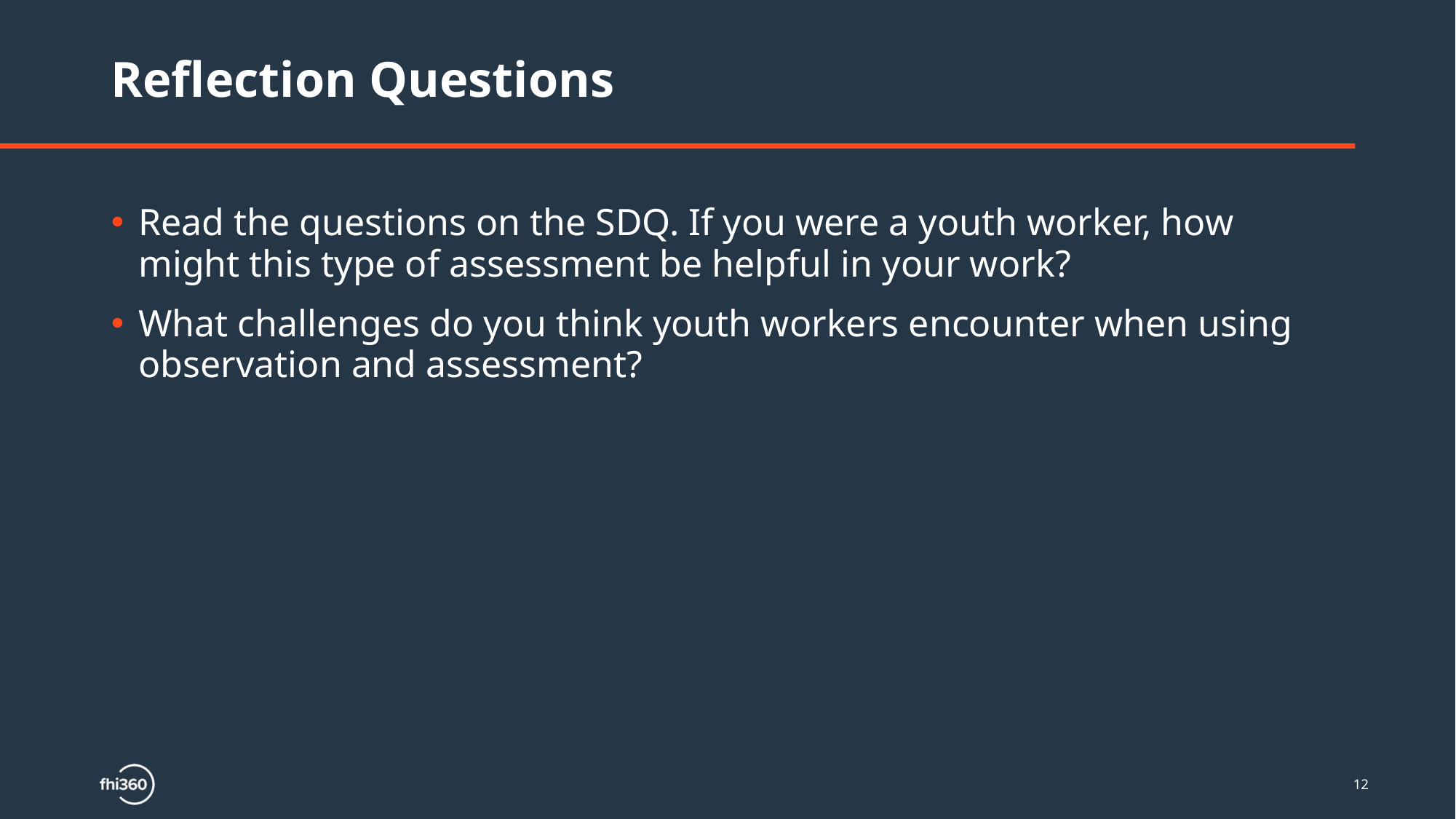

# Reflection Questions
Read the questions on the SDQ. If you were a youth worker, how might this type of assessment be helpful in your work?
What challenges do you think youth workers encounter when using observation and assessment?